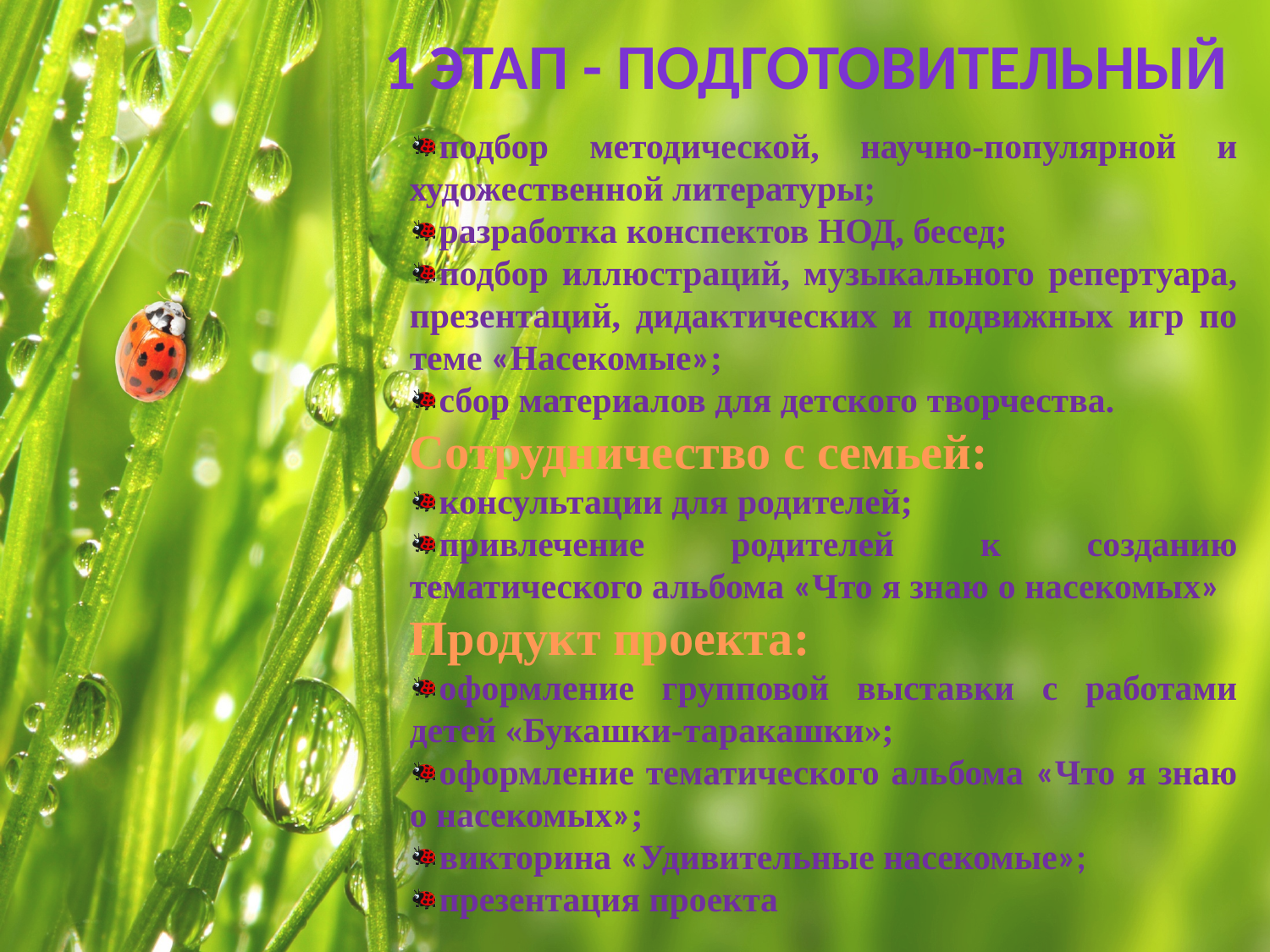

1 этап - подготовительный
подбор методической, научно-популярной и художественной литературы;
разработка конспектов НОД, бесед;
подбор иллюстраций, музыкального репертуара, презентаций, дидактических и подвижных игр по теме «Насекомые»;
сбор материалов для детского творчества.
Сотрудничество с семьей:
консультации для родителей;
привлечение родителей к созданию тематического альбома «Что я знаю о насекомых»
Продукт проекта:
оформление групповой выставки с работами детей «Букашки-таракашки»;
оформление тематического альбома «Что я знаю о насекомых»;
викторина «Удивительные насекомые»;
презентация проекта